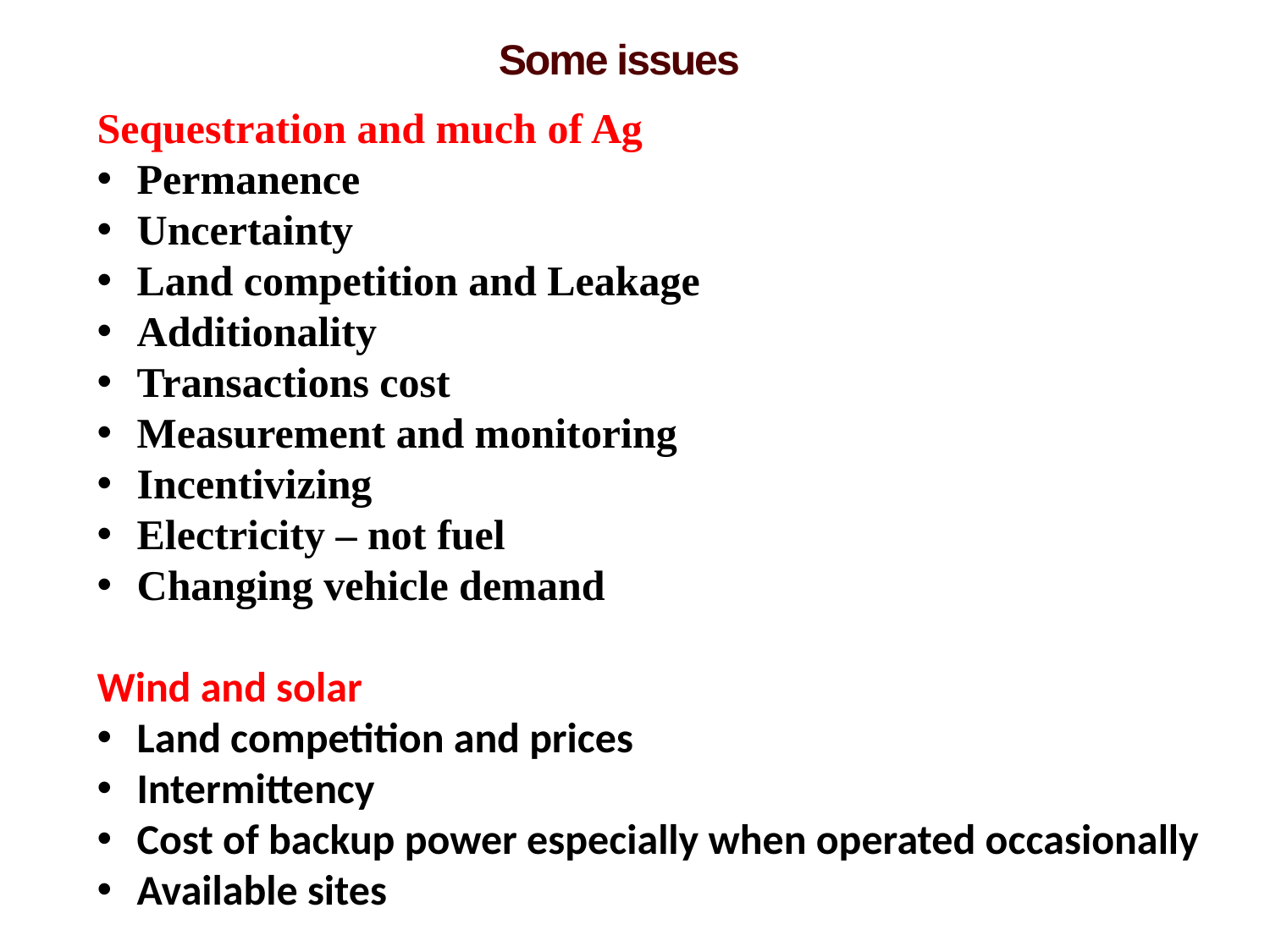

Some issues
Sequestration and much of Ag
Permanence
Uncertainty
Land competition and Leakage
Additionality
Transactions cost
Measurement and monitoring
Incentivizing
Electricity – not fuel
Changing vehicle demand

Wind and solar
Land competition and prices
Intermittency
Cost of backup power especially when operated occasionally
Available sites